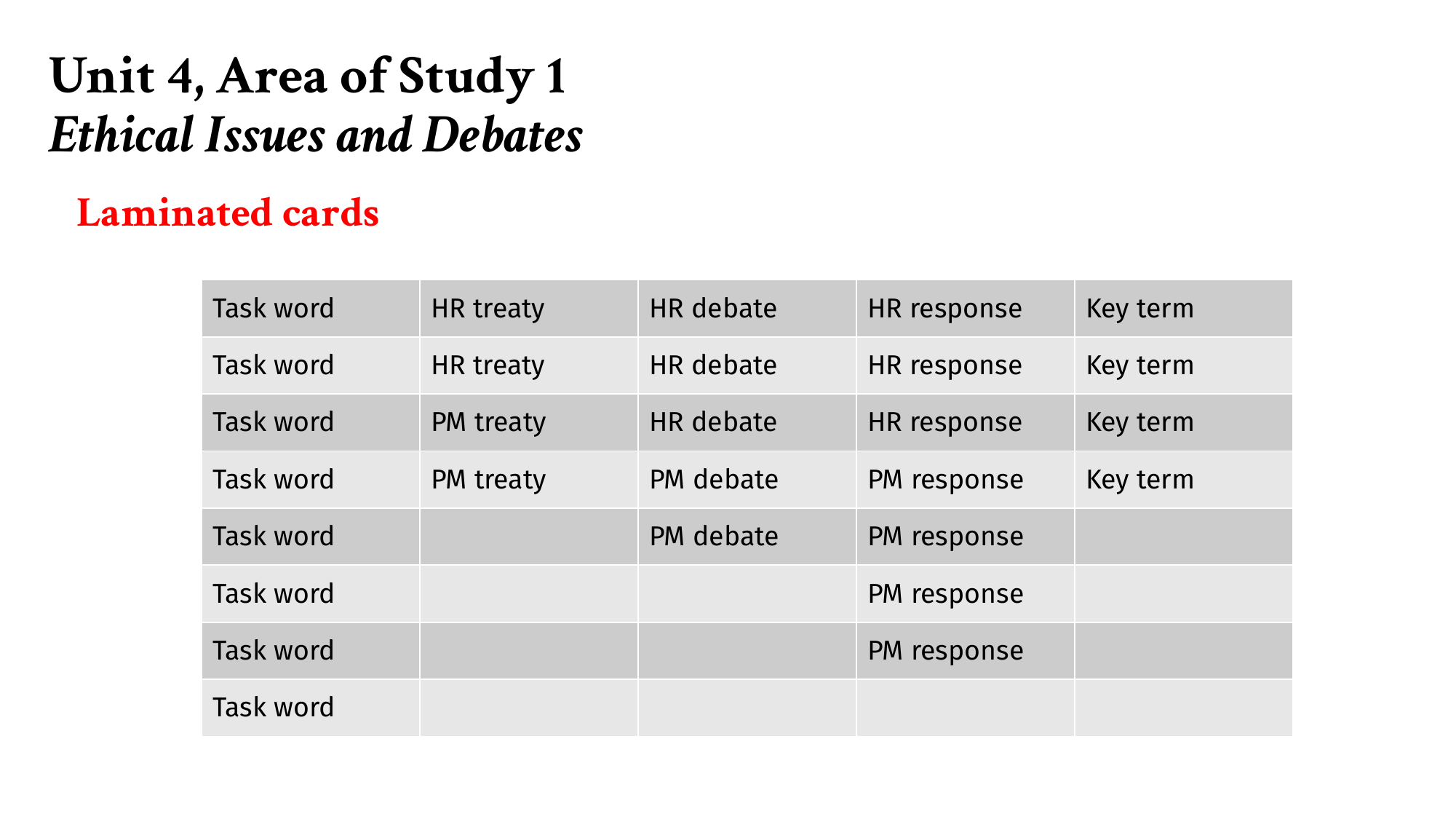

# Unit 4, Area of Study 1 Ethical Issues and Debates
Laminated cards

| Task word | HR treaty | HR debate | HR response | Key term |
| --- | --- | --- | --- | --- |
| Task word | HR treaty | HR debate | HR response | Key term |
| Task word | PM treaty | HR debate | HR response | Key term |
| Task word | PM treaty | PM debate | PM response | Key term |
| Task word |  | PM debate | PM response |  |
| Task word |  |  | PM response |  |
| Task word |  |  | PM response |  |
| Task word |  |  |  |  |